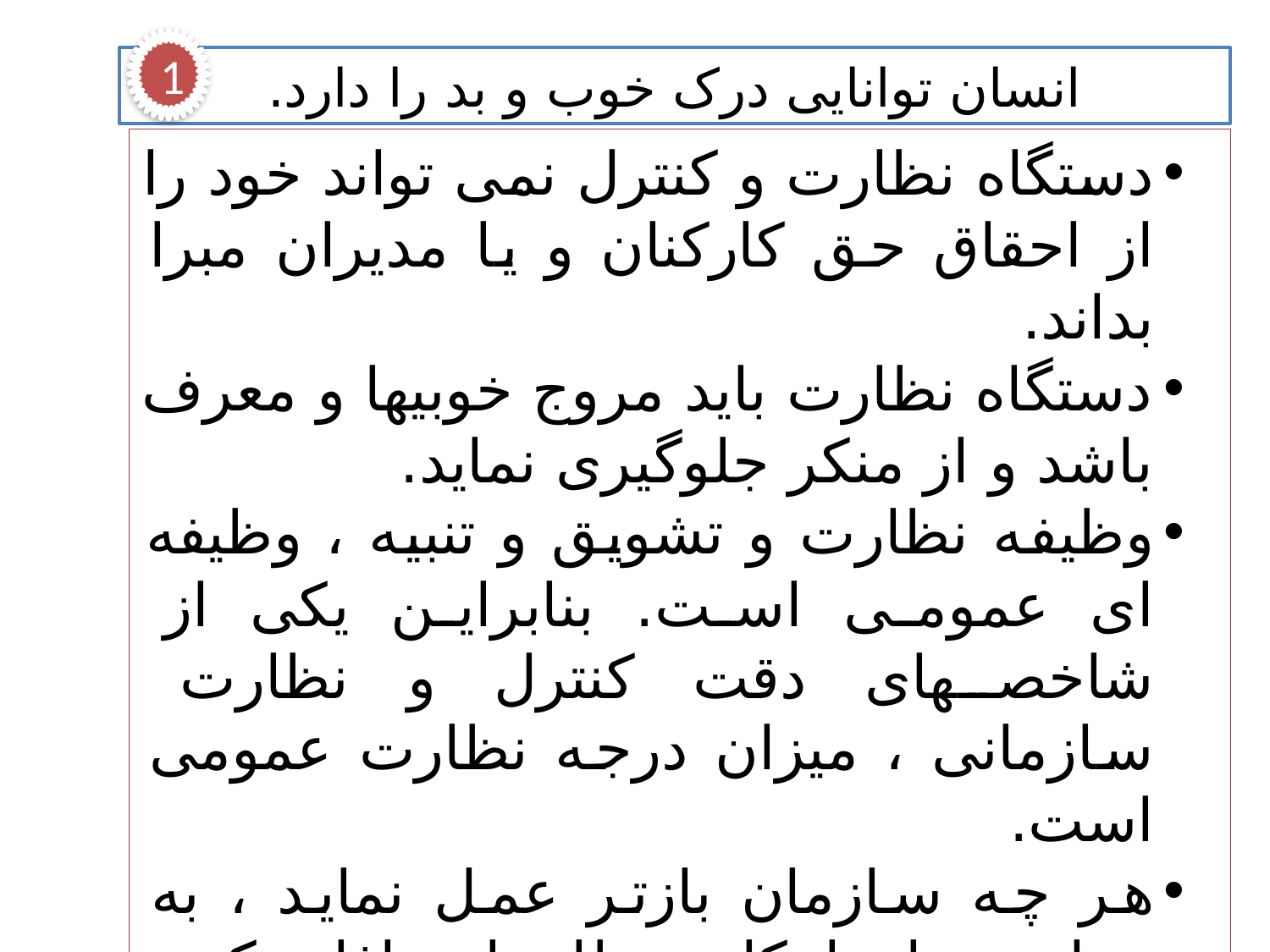

1
انسان توانایی درک خوب و بد را دارد.
دستگاه نظارت و کنترل نمی تواند خود را از احقاق حق کارکنان و یا مدیران مبرا بداند.
دستگاه نظارت باید مروج خوبیها و معرف باشد و از منکر جلوگیری نماید.
وظیفه نظارت و تشویق و تنبیه ، وظیفه ای عمومی است. بنابراین یکی از شاخصهای دقت کنترل و نظارت سازمانی ، میزان درجه نظارت عمومی است.
هر چه سازمان بازتر عمل نماید ، به همان میزان امکان خطا و انحرافات کمتر می گردد.